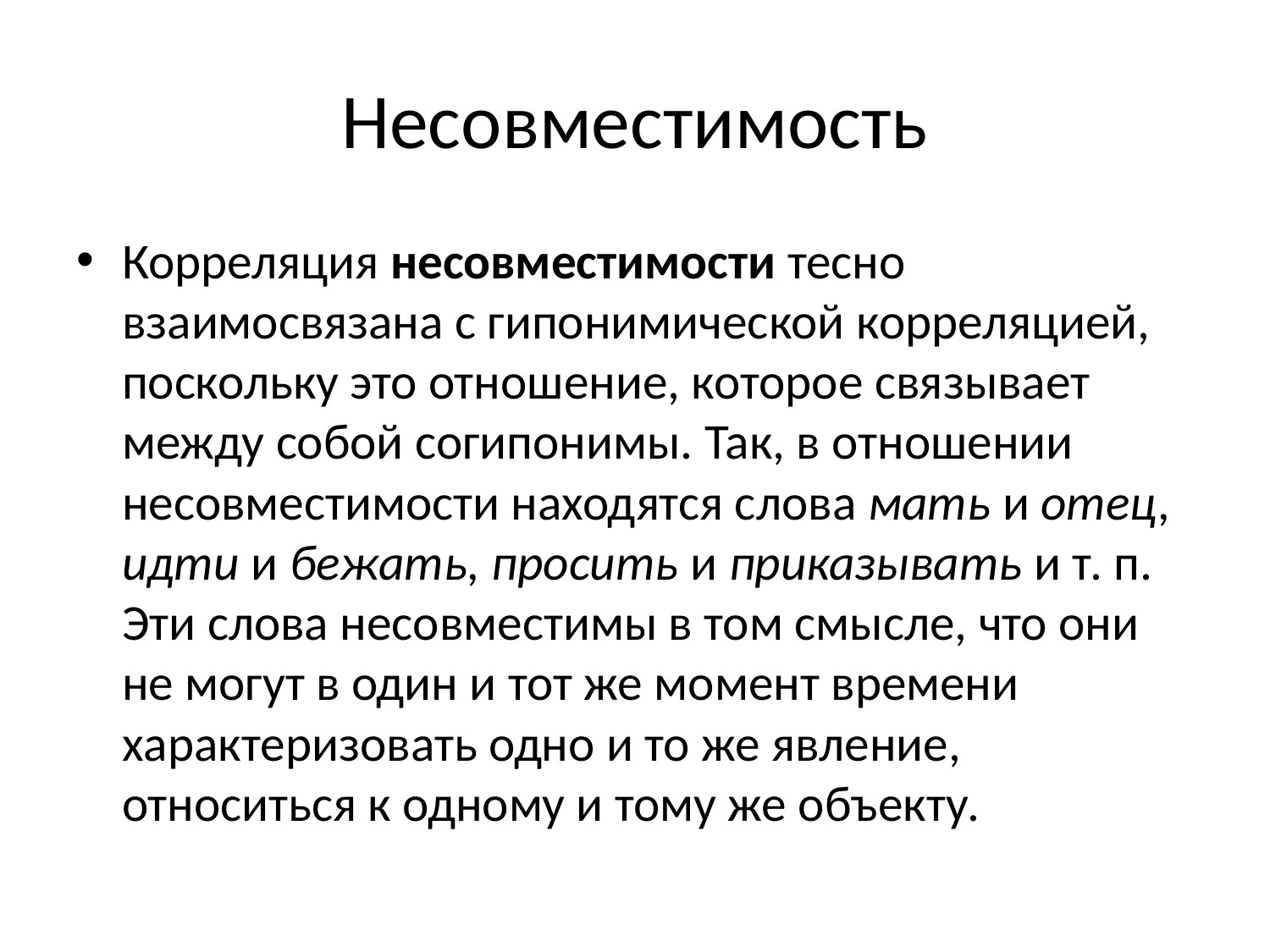

# Несовместимость
Корреляция несовместимости тесно взаимосвязана с гипонимической корреляцией, поскольку это отношение, которое связывает между собой согипонимы. Так, в отношении несовместимости находятся слова мать и отец, идти и бежать, просить и приказывать и т. п. Эти слова несовместимы в том смысле, что они не могут в один и тот же момент времени характеризовать одно и то же явление, относиться к одному и тому же объекту.